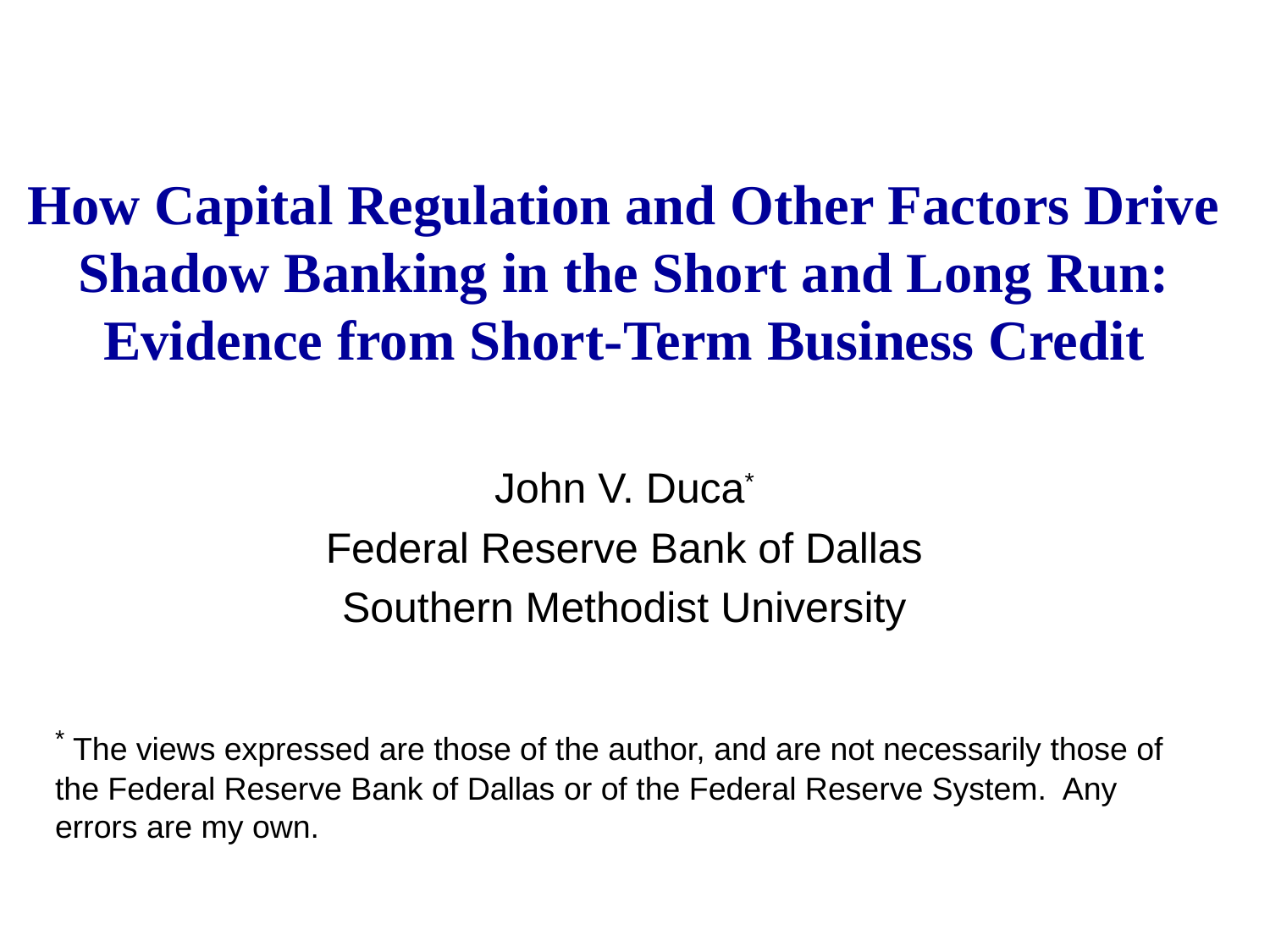

# How Capital Regulation and Other Factors Drive Shadow Banking in the Short and Long Run: Evidence from Short-Term Business Credit
John V. Duca*
Federal Reserve Bank of Dallas
Southern Methodist University

* The views expressed are those of the author, and are not necessarily those of the Federal Reserve Bank of Dallas or of the Federal Reserve System.  Any errors are my own.